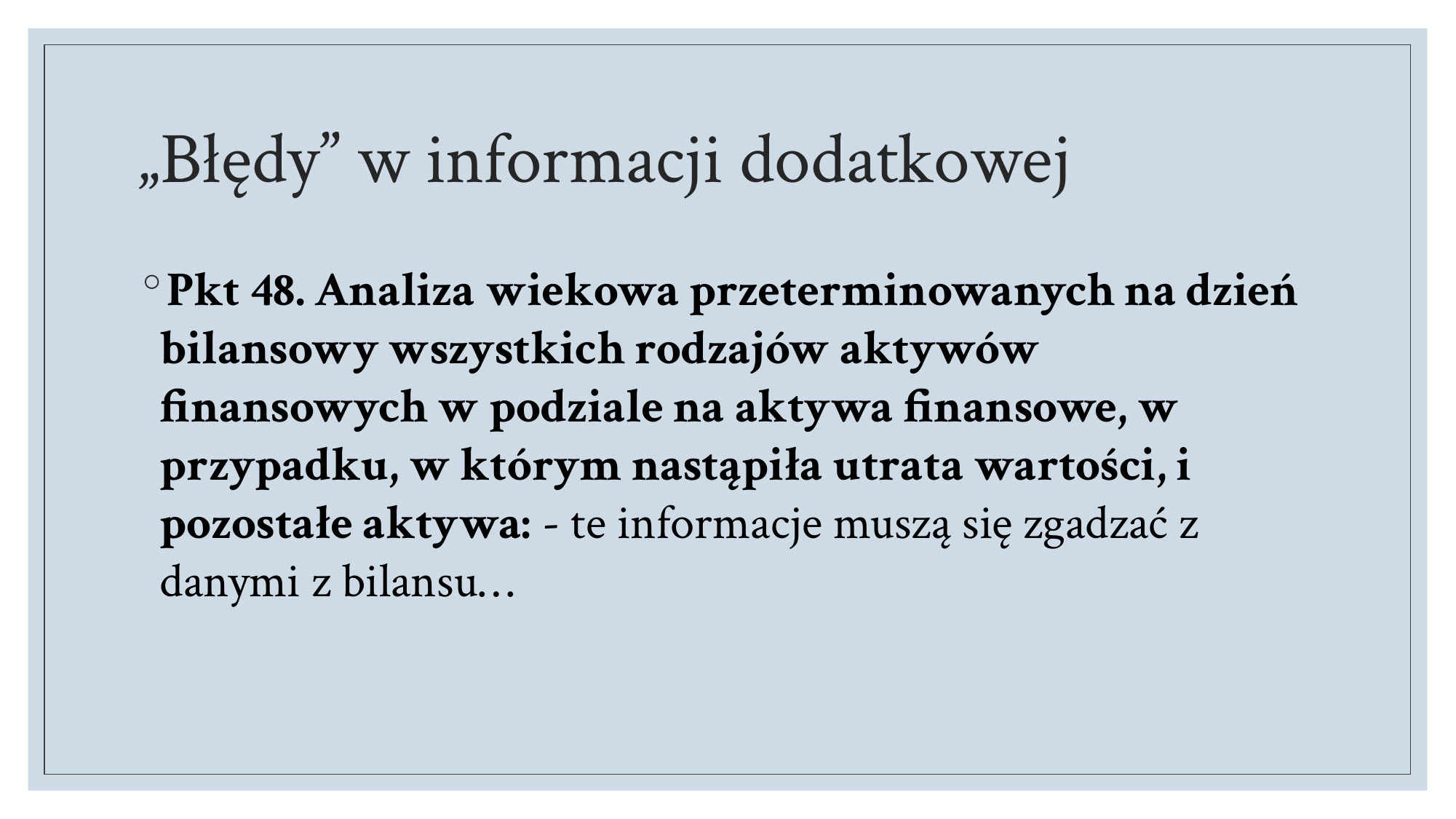

# „Błędy” w informacji dodatkowej
Pkt 48. Analiza wiekowa przeterminowanych na dzień bilansowy wszystkich rodzajów aktywów finansowych w podziale na aktywa finansowe, w przypadku, w którym nastąpiła utrata wartości, i pozostałe aktywa: - te informacje muszą się zgadzać z danymi z bilansu…